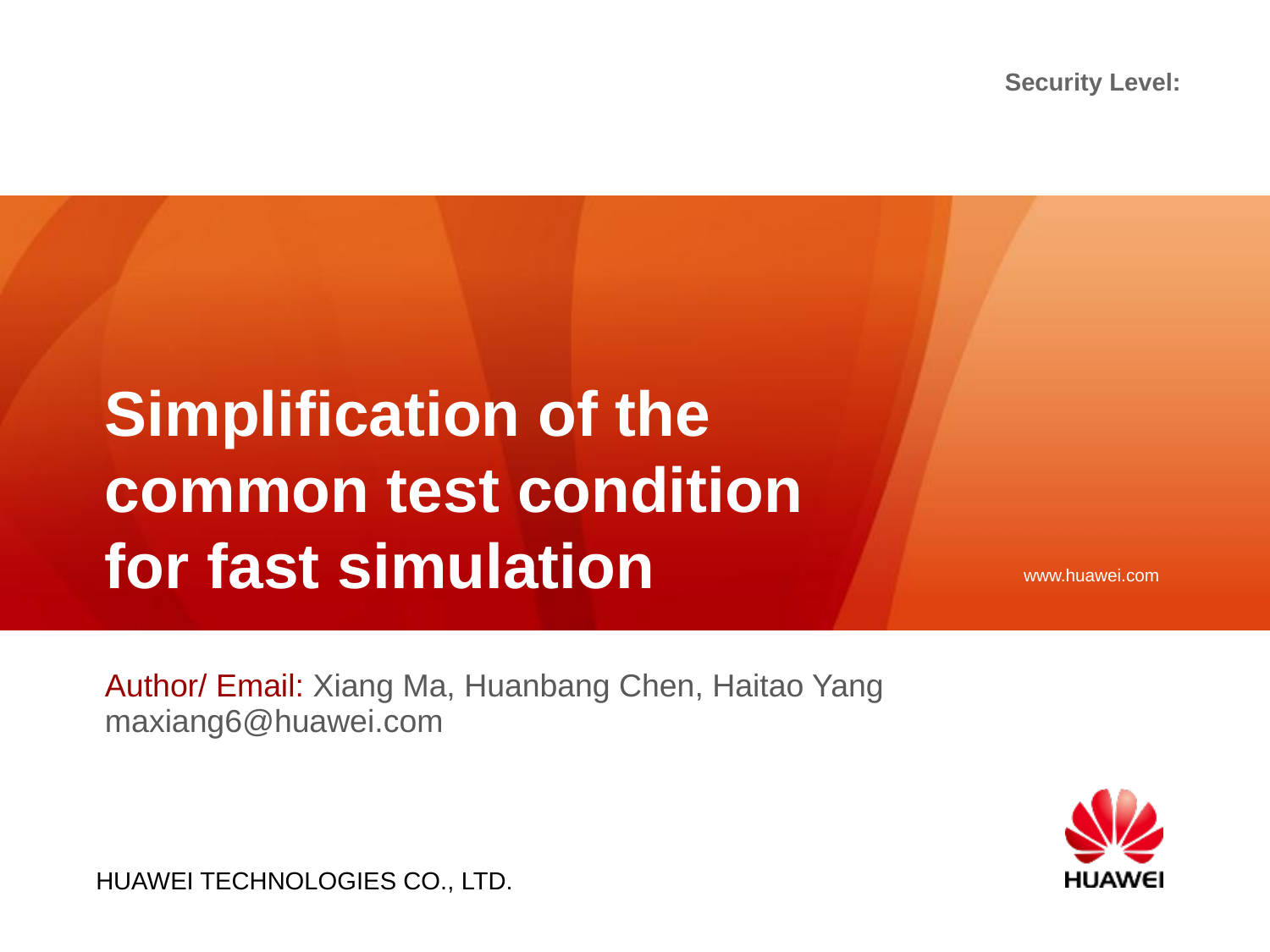

# Simplification of the common test condition for fast simulation
Author/ Email: Xiang Ma, Huanbang Chen, Haitao Yang
maxiang6@huawei.com